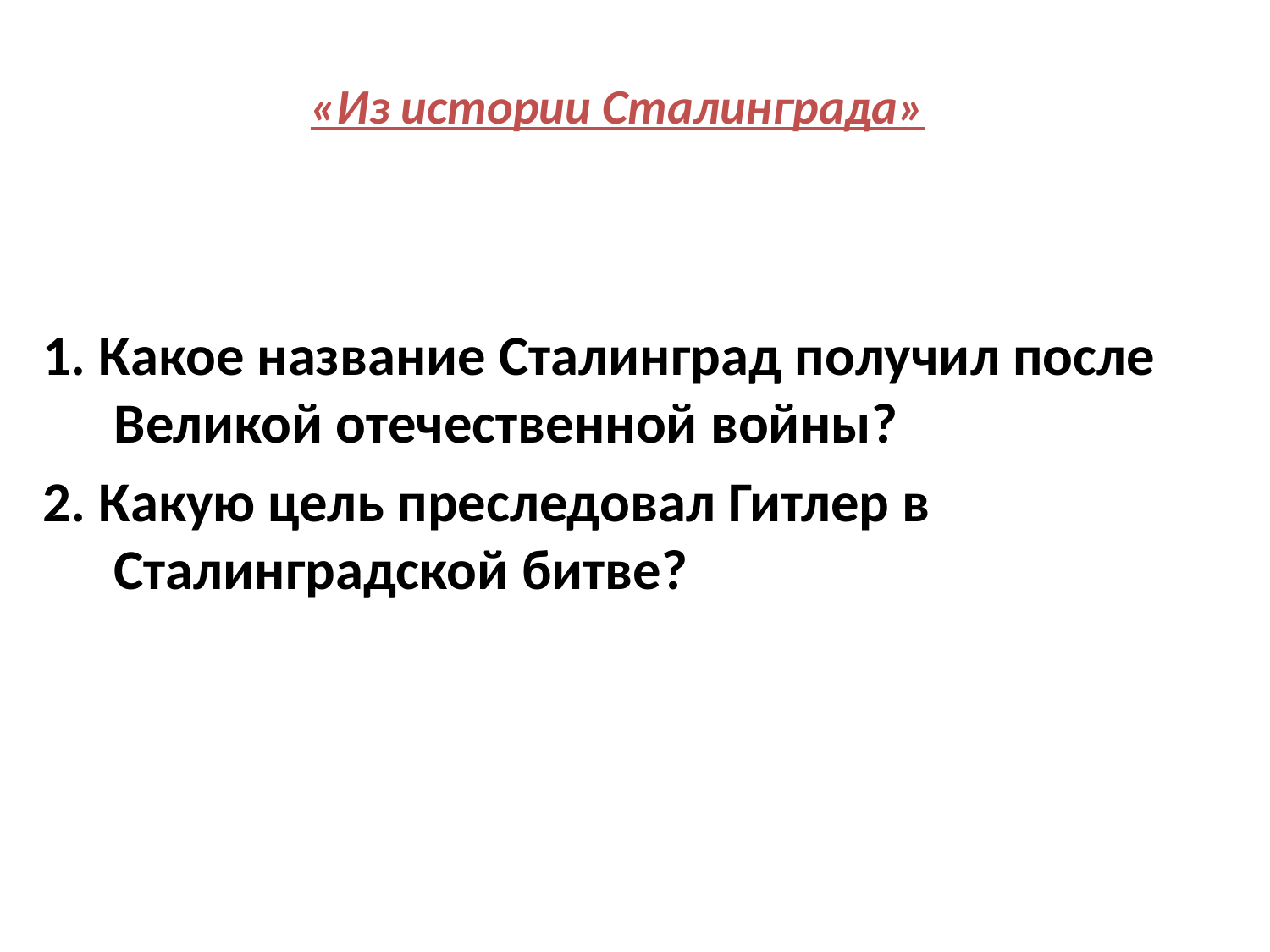

# «Из истории Сталинграда»
1. Какое название Сталинград получил после Великой отечественной войны?
2. Какую цель преследовал Гитлер в Сталинградской битве?